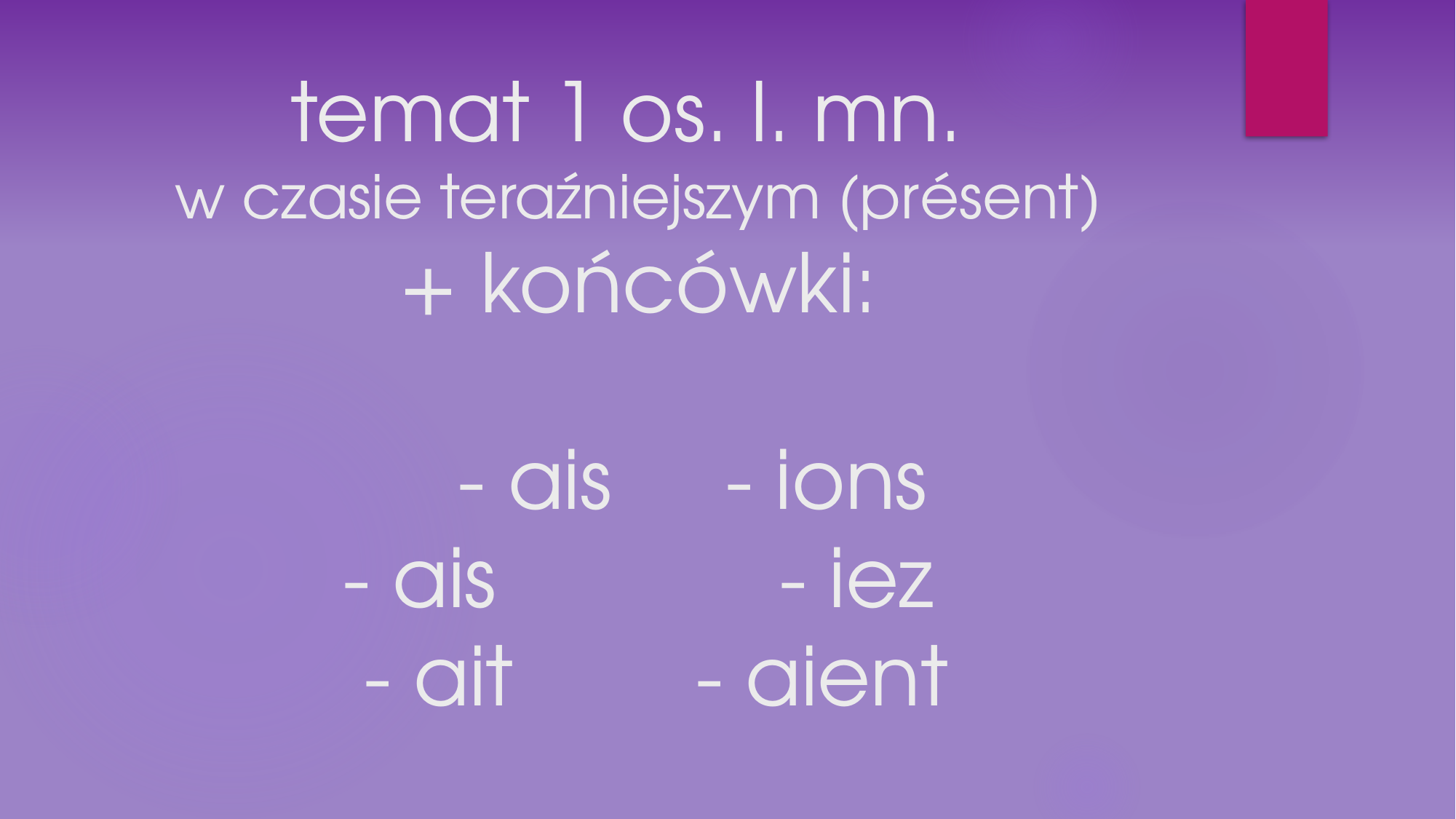

# temat 1 os. l. mn. w czasie teraźniejszym (présent) + końcówki: - ais     - ions - ais	  		- iez - ait	     - aient